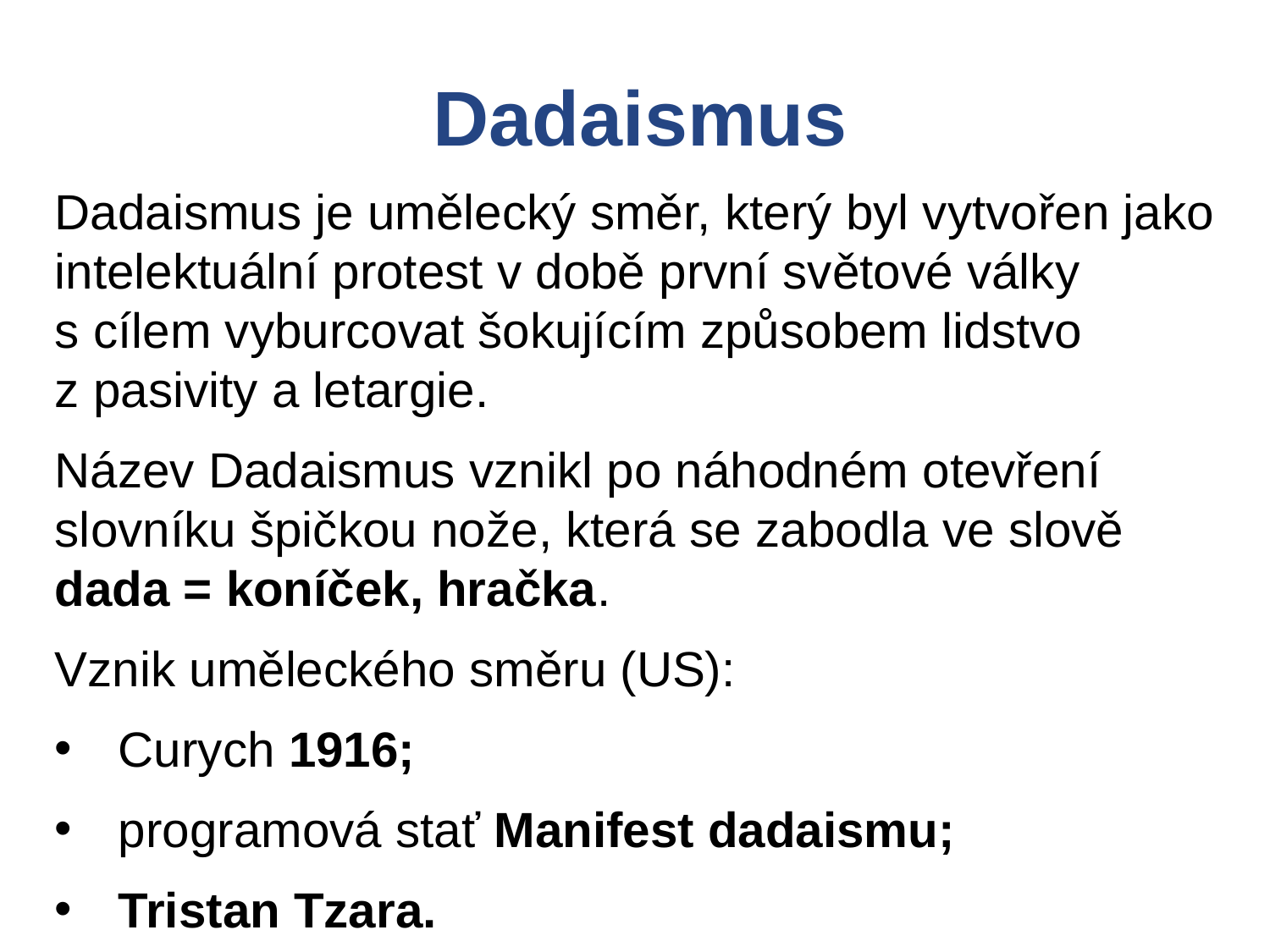

Dadaismus
Dadaismus je umělecký směr, který byl vytvořen jako intelektuální protest v době první světové války
s cílem vyburcovat šokujícím způsobem lidstvo
z pasivity a letargie.
Název Dadaismus vznikl po náhodném otevření slovníku špičkou nože, která se zabodla ve slově dada = koníček, hračka.
Vznik uměleckého směru (US):
Curych 1916;
programová stať Manifest dadaismu;
Tristan Tzara.